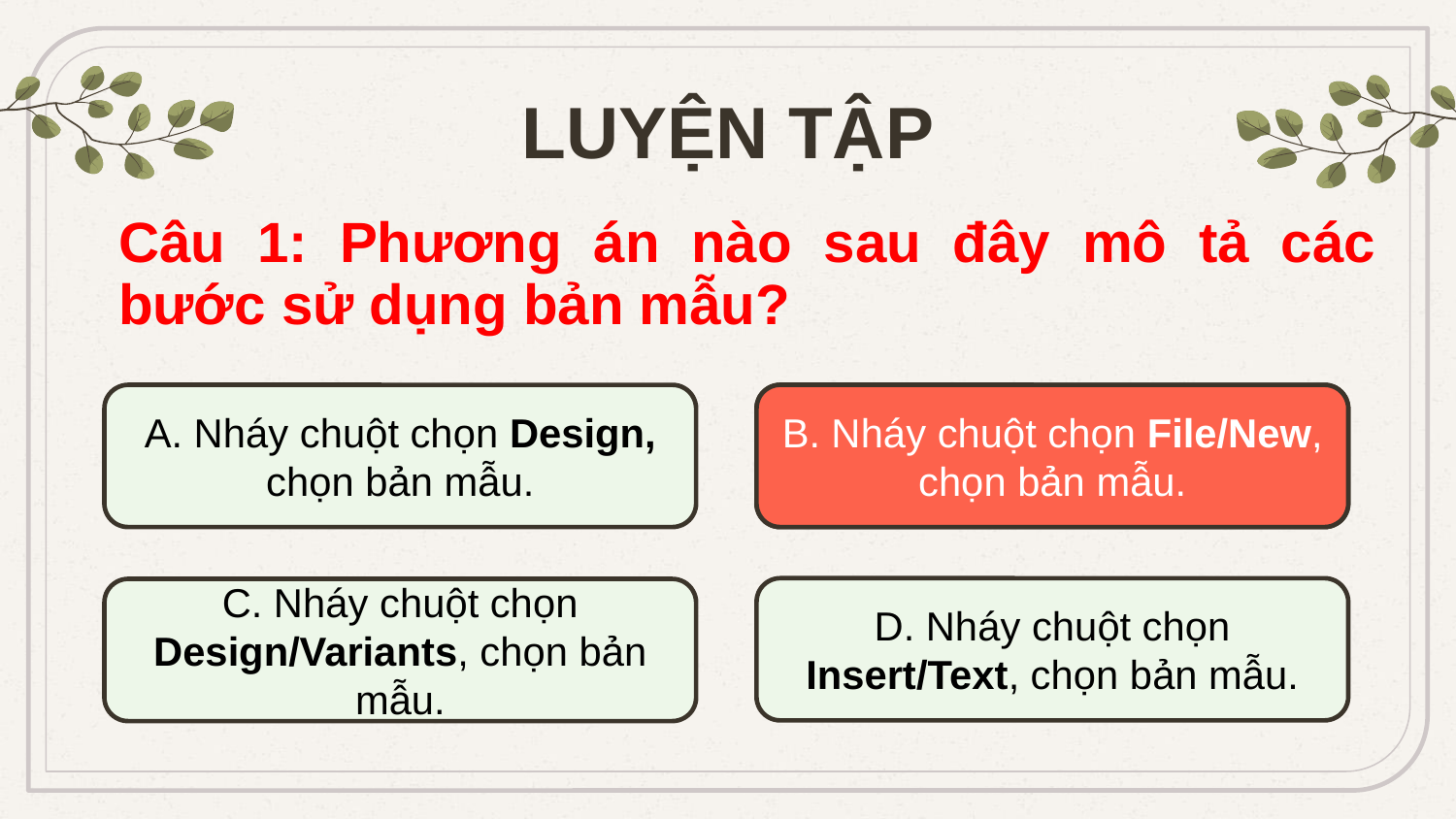

LUYỆN TẬP
Câu 1: Phương án nào sau đây mô tả các bước sử dụng bản mẫu?
A. Nháy chuột chọn Design, chọn bản mẫu.
B. Nháy chuột chọn File/New, chọn bản mẫu.
B. Nháy chuột chọn File/New, chọn bản mẫu.
D. Nháy chuột chọn Insert/Text, chọn bản mẫu.
C. Nháy chuột chọn Design/Variants, chọn bản mẫu.